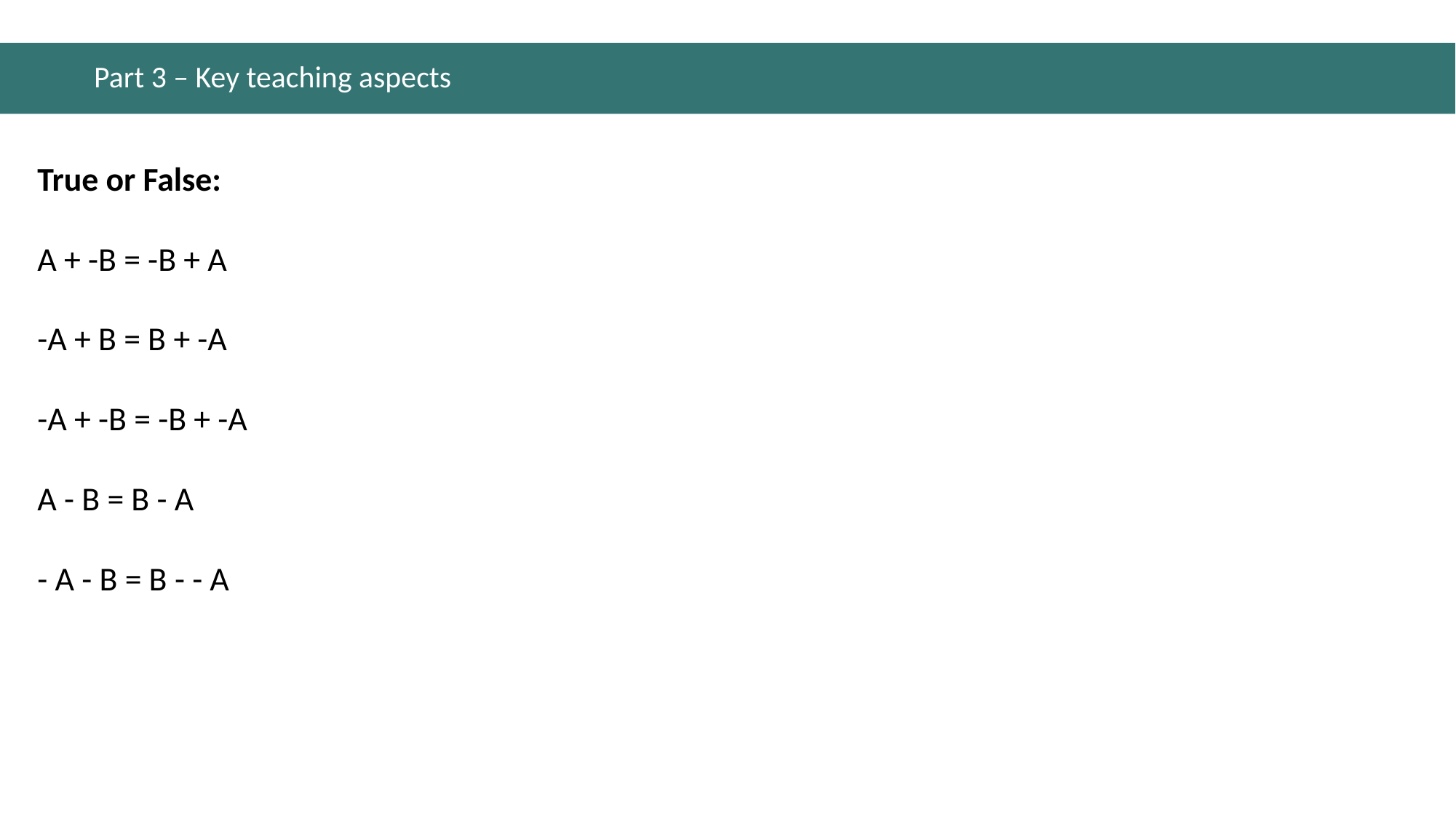

# Part 3 – Key teaching aspects
True or False:

A + -B = -B + A

-A + B = B + -A

-A + -B = -B + -A

A - B = B - A

- A - B = B - - A